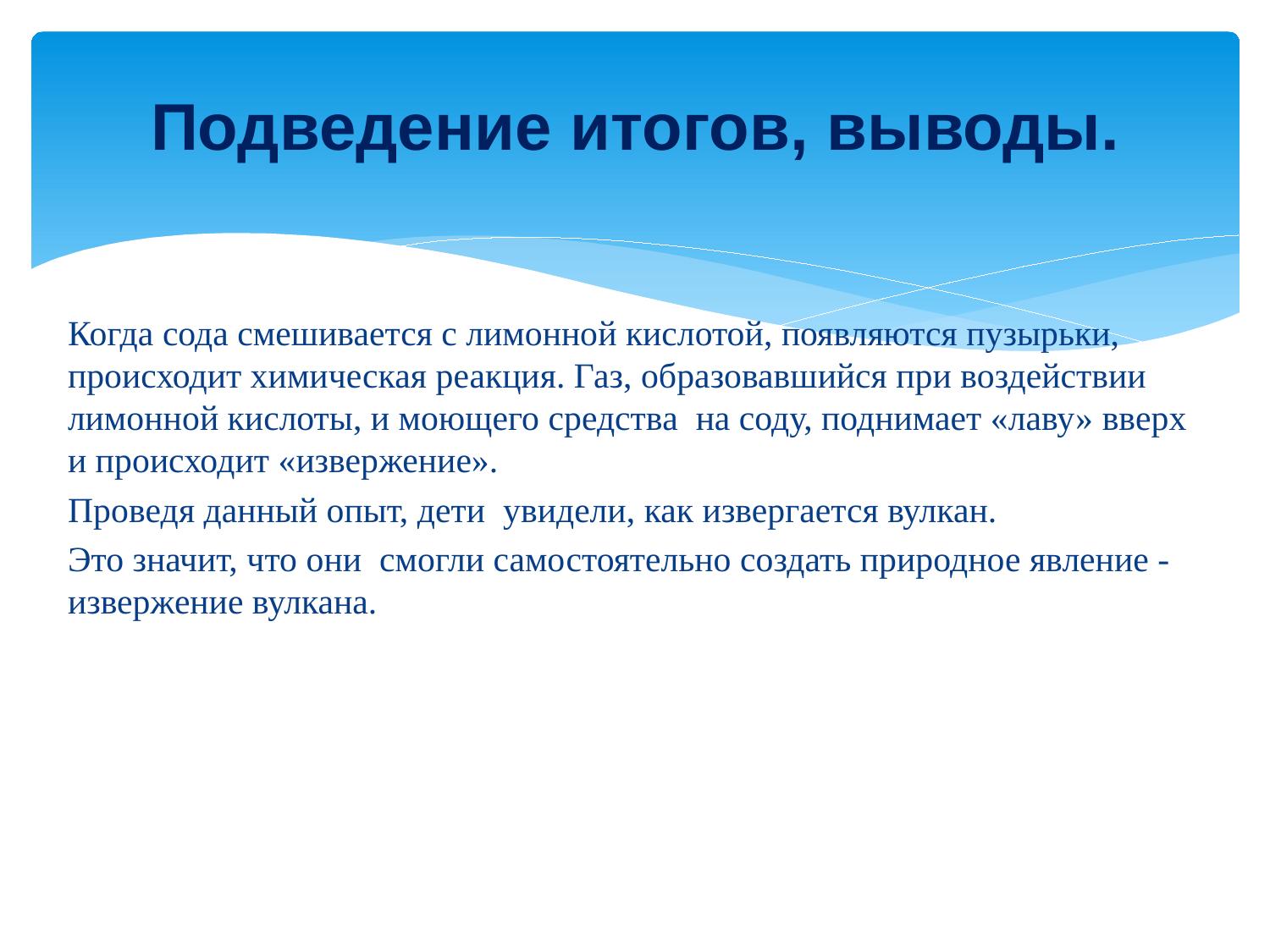

# Подведение итогов, выводы.

Когда сода смешивается с лимонной кислотой, появляются пузырьки, происходит химическая реакция. Газ, образовавшийся при воздействии лимонной кислоты, и моющего средства  на соду, поднимает «лаву» вверх и происходит «извержение».
Проведя данный опыт, дети  увидели, как извергается вулкан.
Это значит, что они  смогли самостоятельно создать природное явление - извержение вулкана.